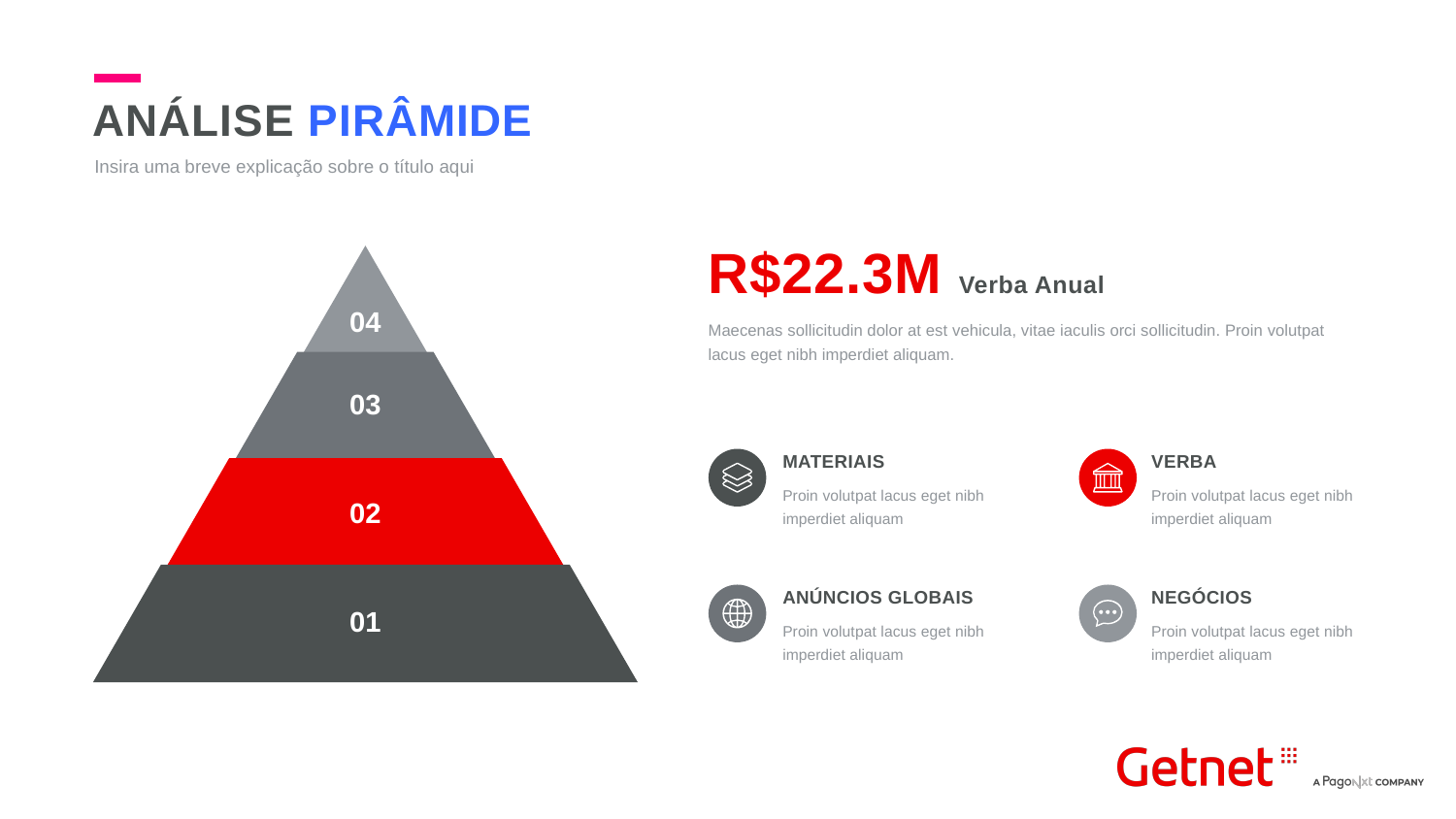

ANÁLISE PIRÂMIDE
Insira uma breve explicação sobre o título aqui
R$22.3M Verba Anual

04
Maecenas sollicitudin dolor at est vehicula, vitae iaculis orci sollicitudin. Proin volutpat lacus eget nibh imperdiet aliquam.

03

MATERIAIS
Proin volutpat lacus eget nibh imperdiet aliquam
verba
Proin volutpat lacus eget nibh imperdiet aliquam

02

Anúncios globais
Proin volutpat lacus eget nibh imperdiet aliquam
negócios
Proin volutpat lacus eget nibh imperdiet aliquam
01